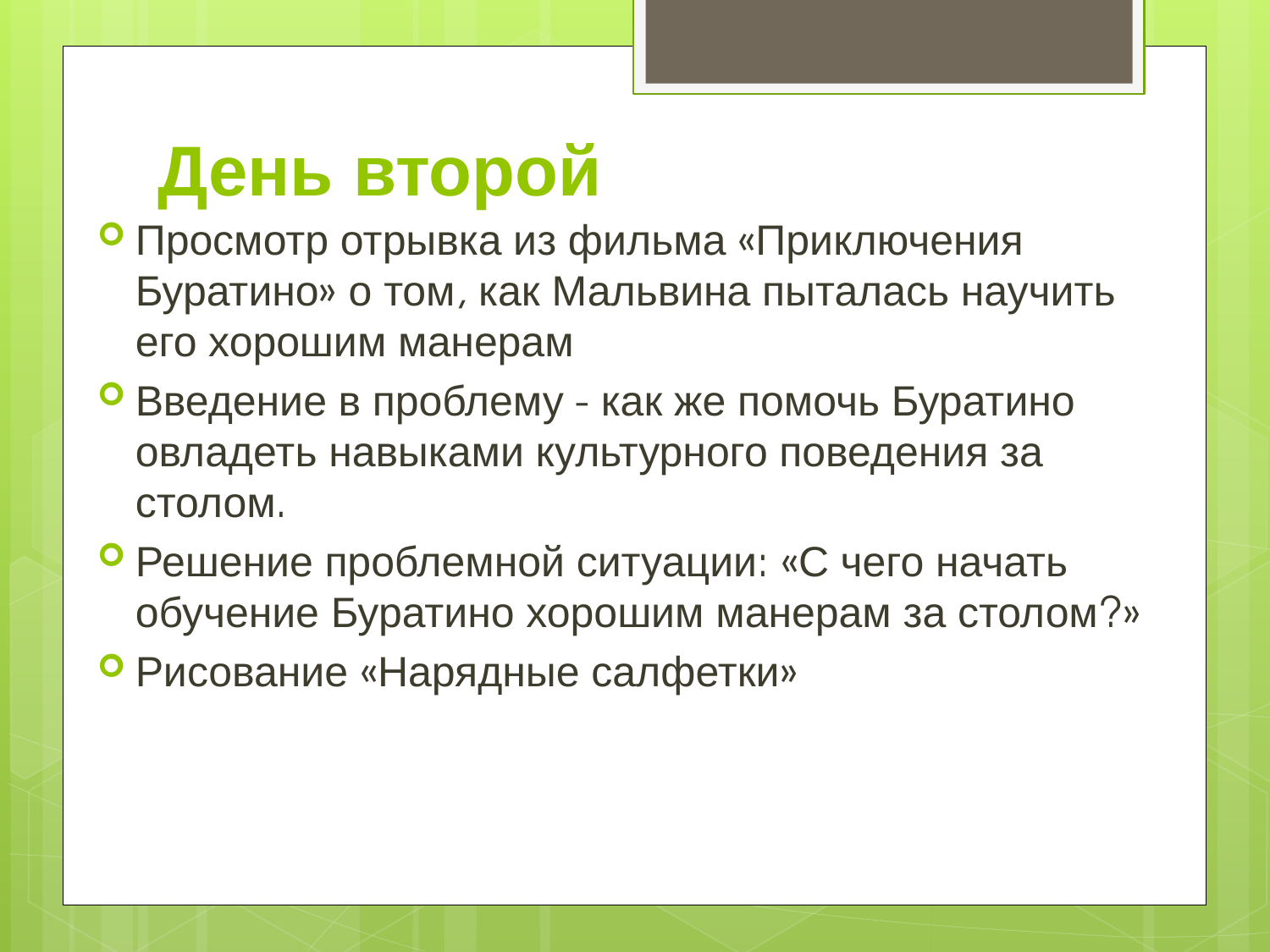

# День второй
Просмотр отрывка из фильма «Приключения Буратино» о том, как Мальвина пыталась научить его хорошим манерам
Введение в проблему - как же помочь Буратино овладеть навыками культурного поведения за столом.
Решение проблемной ситуации: «С чего начать обучение Буратино хорошим манерам за столом?»
Рисование «Нарядные салфетки»